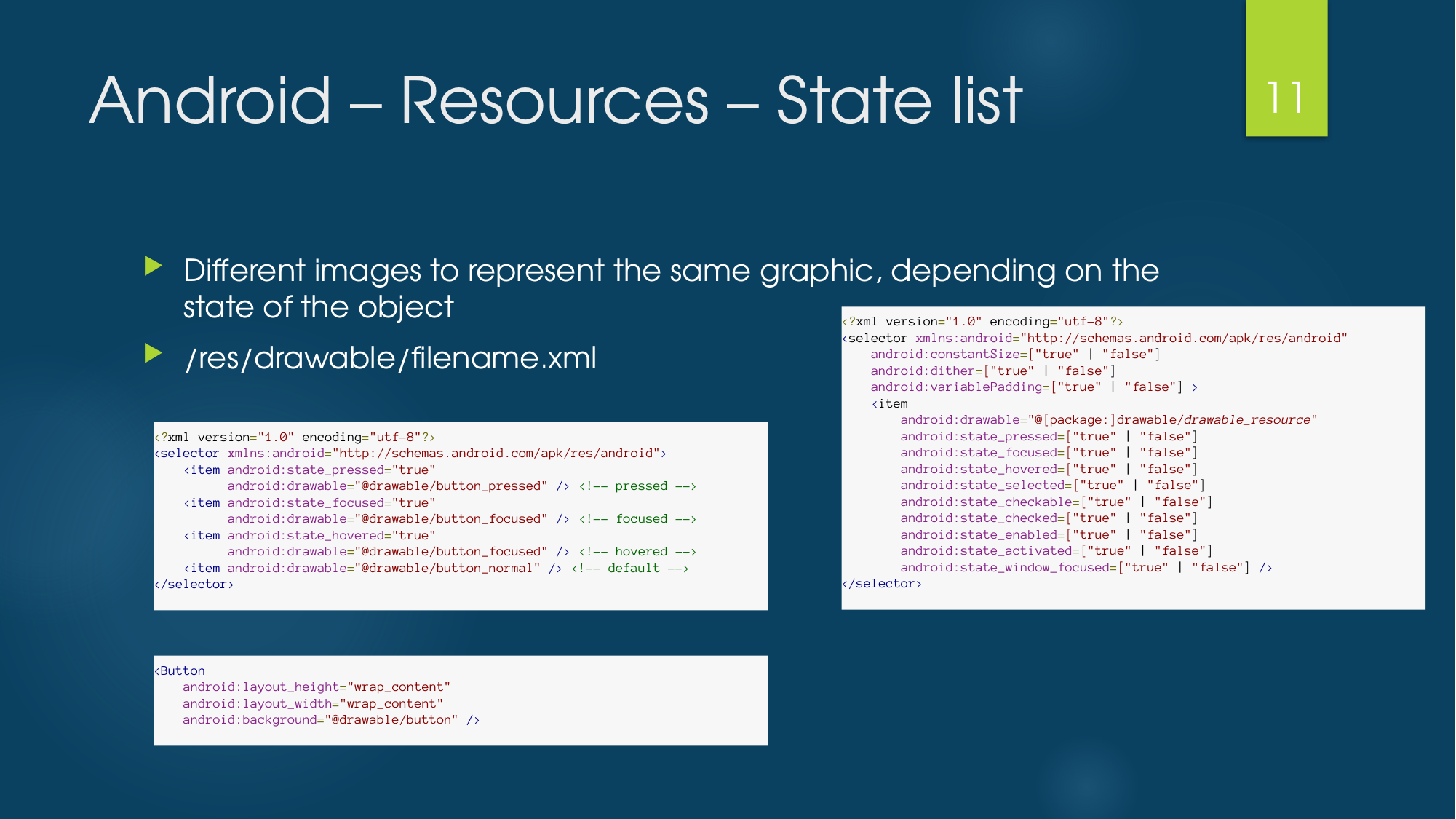

11
# Android – Resources – State list
Different images to represent the same graphic, depending on the state of the object
/res/drawable/filename.xml

<?xml version="1.0" encoding="utf-8"?>
<selector xmlns:android="http://schemas.android.com/apk/res/android"
    android:constantSize=["true" | "false"]
    android:dither=["true" | "false"]
    android:variablePadding=["true" | "false"] >
    <item
        android:drawable="@[package:]drawable/drawable_resource"
        android:state_pressed=["true" | "false"]
        android:state_focused=["true" | "false"]
        android:state_hovered=["true" | "false"]
        android:state_selected=["true" | "false"]
        android:state_checkable=["true" | "false"]
        android:state_checked=["true" | "false"]
        android:state_enabled=["true" | "false"]
        android:state_activated=["true" | "false"]
        android:state_window_focused=["true" | "false"] />
</selector>
<?xml version="1.0" encoding="utf-8"?>
<selector xmlns:android="http://schemas.android.com/apk/res/android">
    <item android:state_pressed="true"
          android:drawable="@drawable/button_pressed" /> <!-- pressed -->
    <item android:state_focused="true"
          android:drawable="@drawable/button_focused" /> <!-- focused -->
    <item android:state_hovered="true"
          android:drawable="@drawable/button_focused" /> <!-- hovered -->
    <item android:drawable="@drawable/button_normal" /> <!-- default -->
</selector>
<Button
    android:layout_height="wrap_content"
    android:layout_width="wrap_content"
    android:background="@drawable/button" />